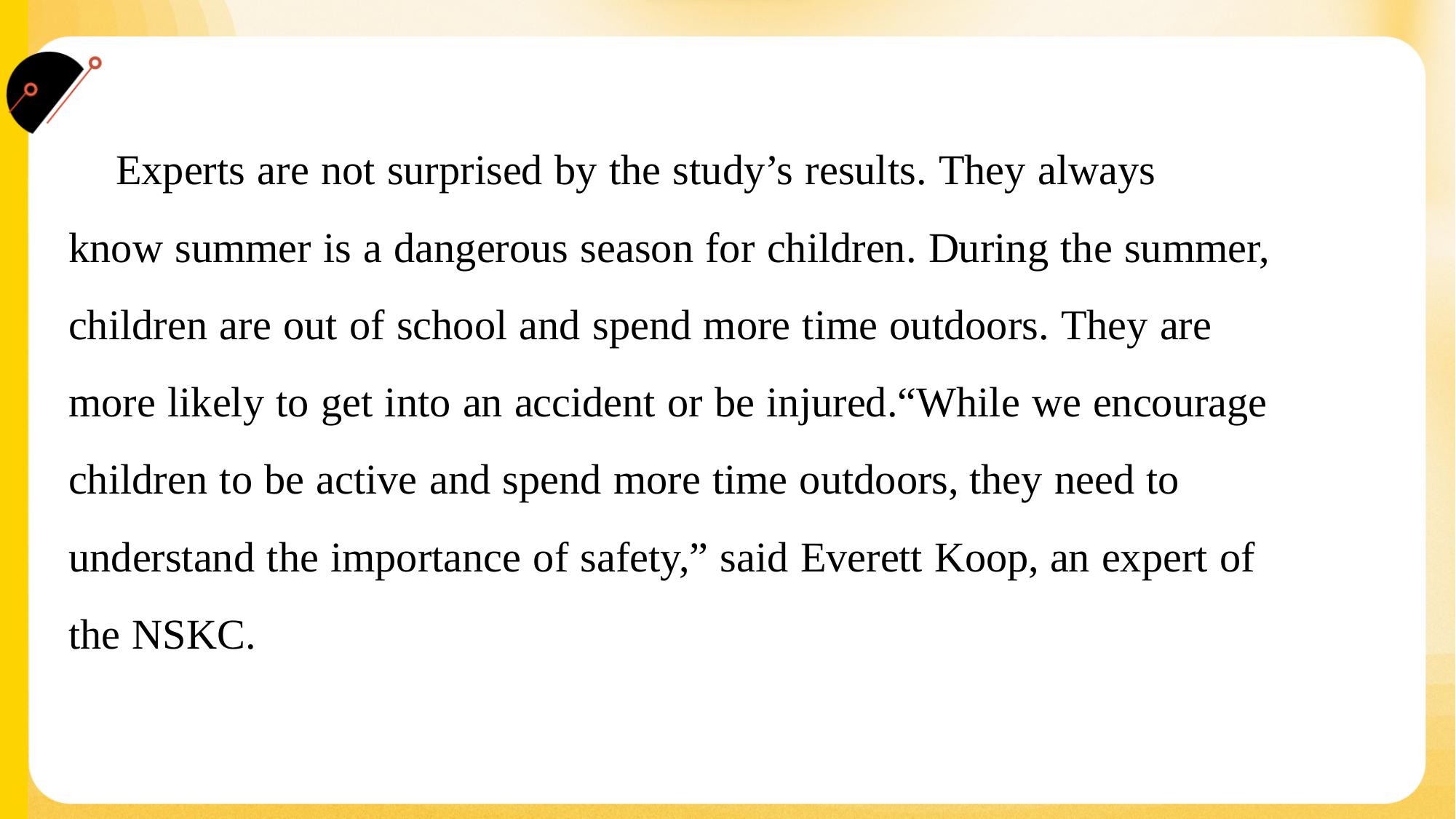

Experts are not surprised by the study’s results. They always
know summer is a dangerous season for children. During the summer,
children are out of school and spend more time outdoors. They are
more likely to get into an accident or be injured.“While we encourage
children to be active and spend more time outdoors, they need to
understand the importance of safety,” said Everett Koop, an expert of
the NSKC.